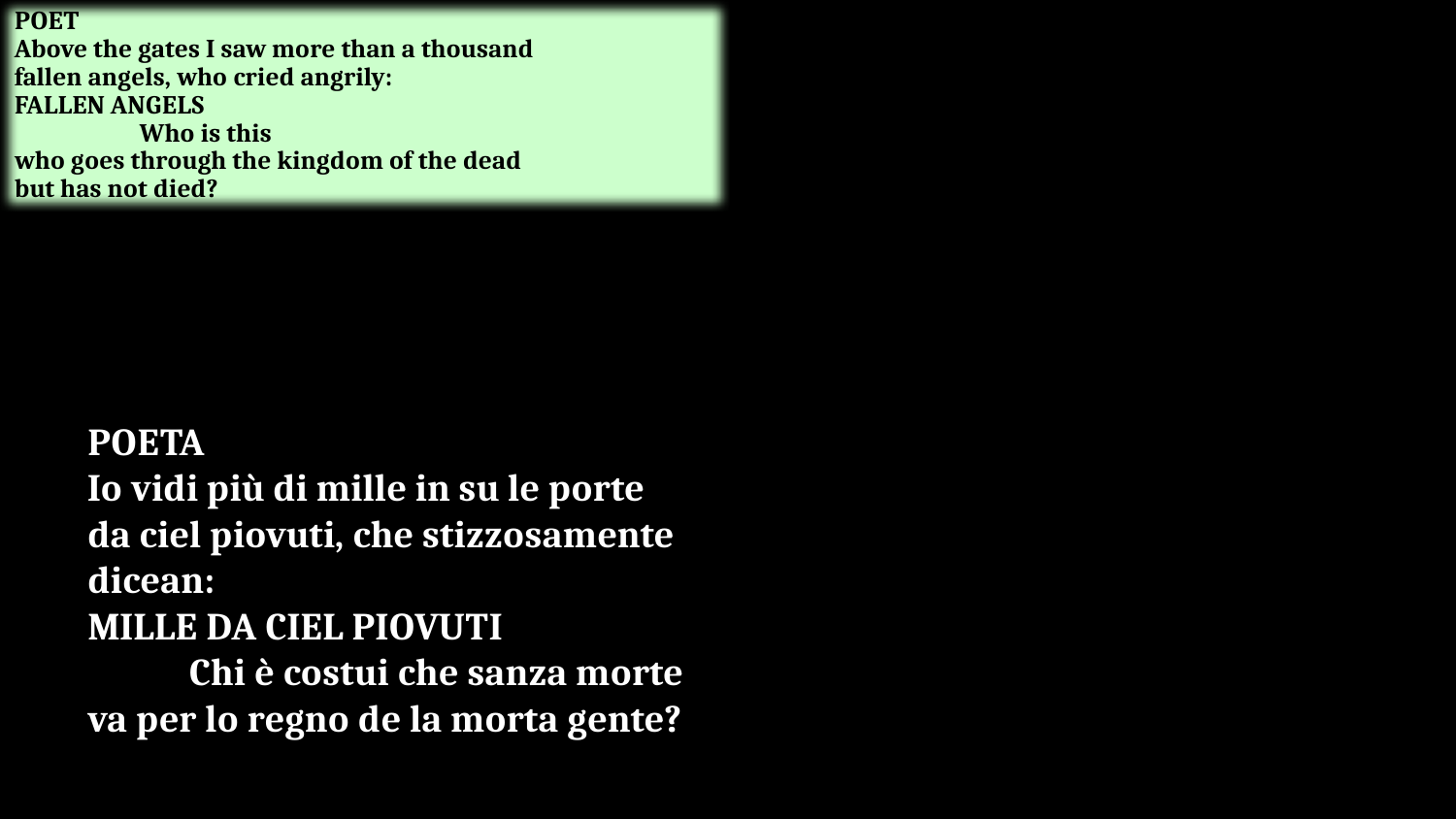

POET
Above the gates I saw more than a thousand
fallen angels, who cried angrily:
FALLEN ANGELS
	Who is this
who goes through the kingdom of the dead
but has not died?
# POETA Io vidi più di mille in su le porte da ciel piovuti, che stizzosamente dicean: MILLE DA CIEL PIOVUTI Chi è costui che sanza morte va per lo regno de la morta gente?